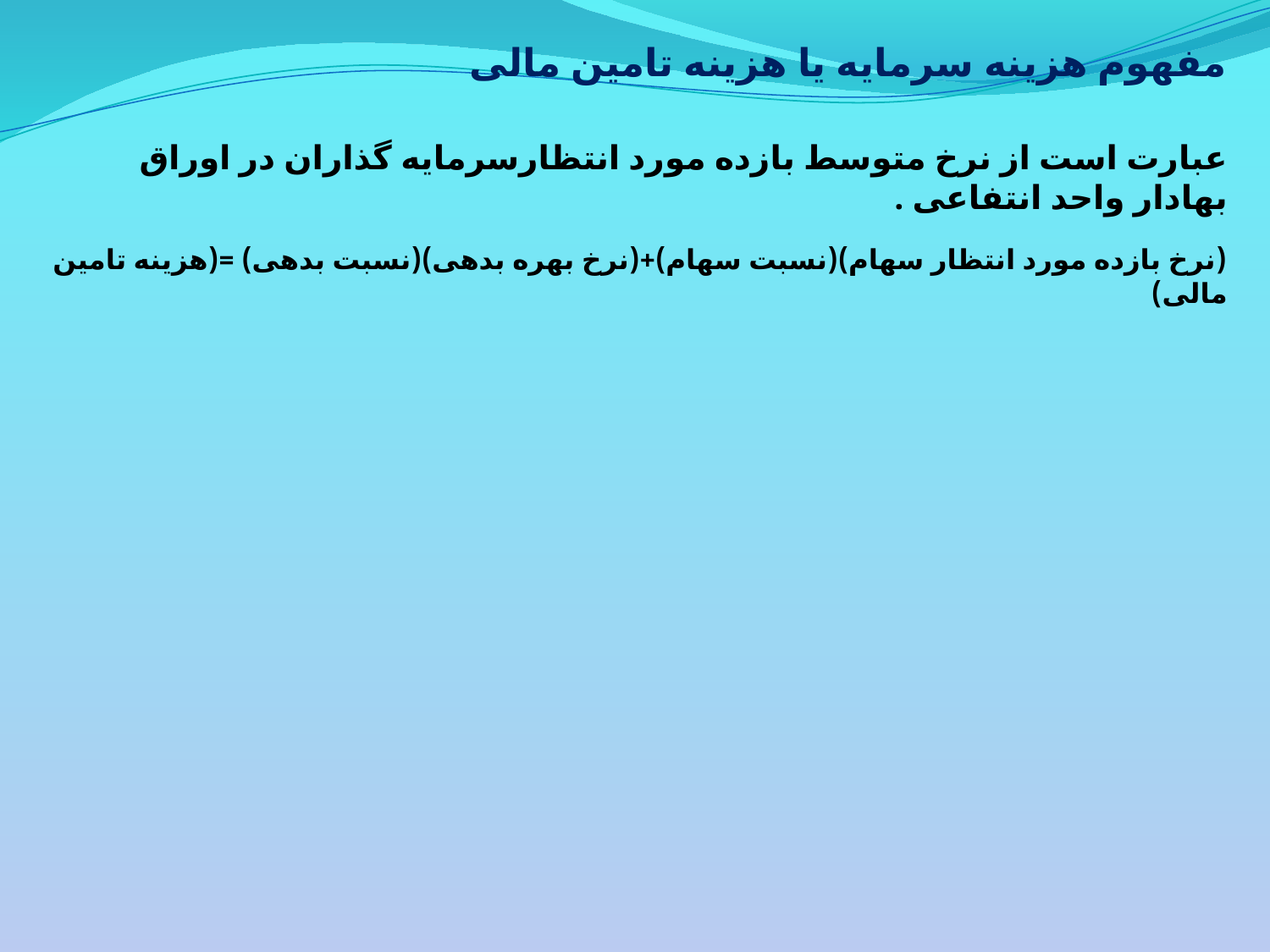

# مفهوم هزینه سرمایه یا هزینه تامین مالی عبارت است از نرخ متوسط بازده مورد انتظارسرمایه گذاران در اوراق بهادار واحد انتفاعی . (نرخ بازده مورد انتظار سهام)(نسبت سهام)+(نرخ بهره بدهی)(نسبت بدهی) =(هزینه تامین مالی)